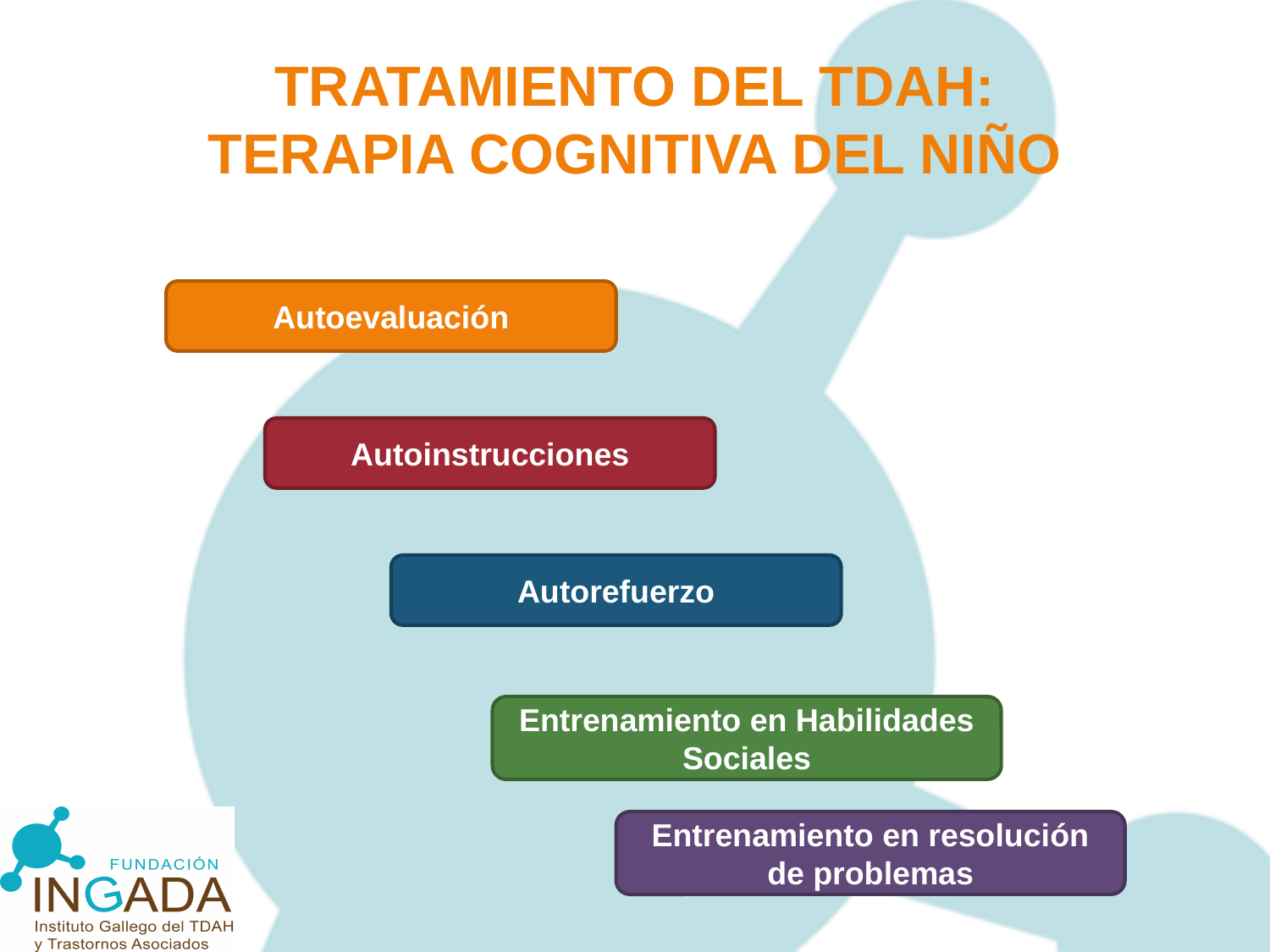

# TRATAMIENTO DEL TDAH: TERAPIA COGNITIVA DEL NIÑO
Autoevaluación
Autoinstrucciones
Autorefuerzo
Entrenamiento en Habilidades Sociales
Entrenamiento en resolución de problemas